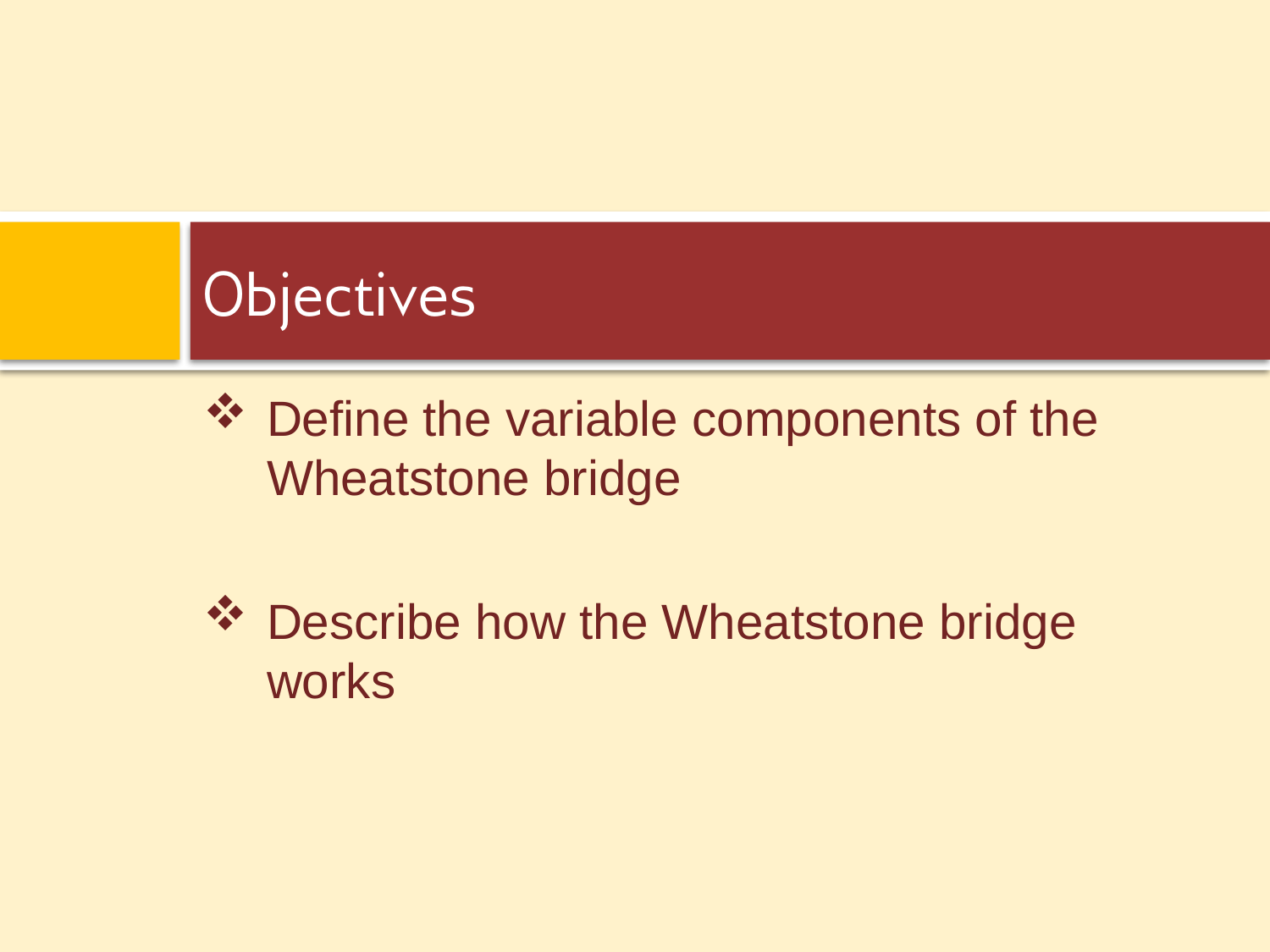

# Objectives
Define the variable components of the Wheatstone bridge

Describe how the Wheatstone bridge works